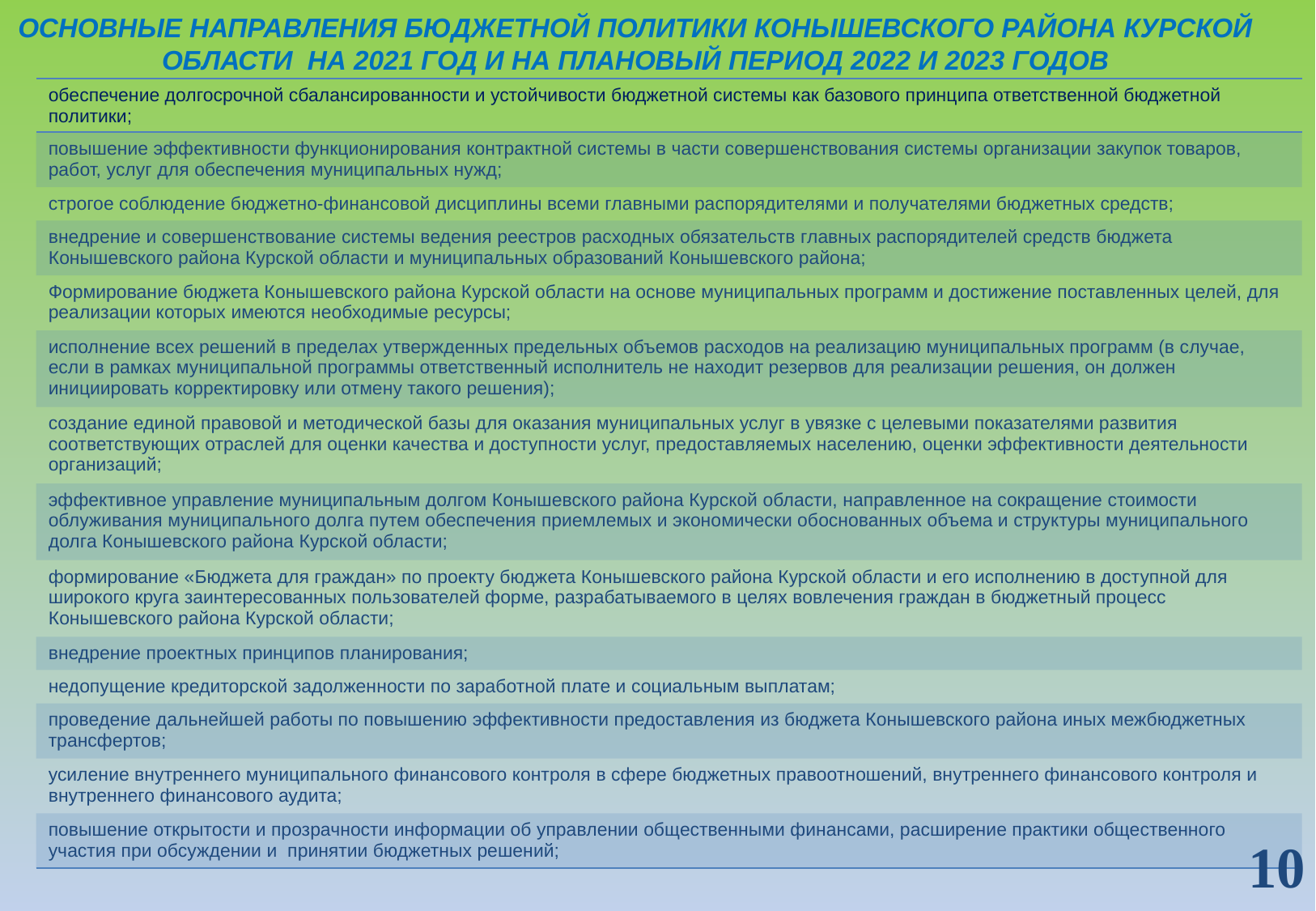

ОСНОВНЫЕ НАПРАВЛЕНИЯ БЮДЖЕТНОЙ ПОЛИТИКИ КОНЫШЕВСКОГО РАЙОНА КУРСКОЙ ОБЛАСТИ  НА 2021 ГОД И НА ПЛАНОВЫЙ ПЕРИОД 2022 И 2023 ГОДОВ
| обеспечение долгосрочной сбалансированности и устойчивости бюджетной системы как базового принципа ответственной бюджетной политики; |
| --- |
| повышение эффективности функционирования контрактной системы в части совершенствования системы организации закупок товаров, работ, услуг для обеспечения муниципальных нужд; |
| строгое соблюдение бюджетно-финансовой дисциплины всеми главными распорядителями и получателями бюджетных средств; |
| внедрение и совершенствование системы ведения реестров расходных обязательств главных распорядителей средств бюджета Конышевского района Курской области и муниципальных образований Конышевского района; |
| Формирование бюджета Конышевского района Курской области на основе муниципальных программ и достижение поставленных целей, для реализации которых имеются необходимые ресурсы; |
| исполнение всех решений в пределах утвержденных предельных объемов расходов на реализацию муниципальных программ (в случае, если в рамках муниципальной программы ответственный исполнитель не находит резервов для реализации решения, он должен инициировать корректировку или отмену такого решения); |
| создание единой правовой и методической базы для оказания муниципальных услуг в увязке с целевыми показателями развития соответствующих отраслей для оценки качества и доступности услуг, предоставляемых населению, оценки эффективности деятельности организаций; |
| эффективное управление муниципальным долгом Конышевского района Курской области, направленное на сокращение стоимости облуживания муниципального долга путем обеспечения приемлемых и экономически обоснованных объема и структуры муниципального долга Конышевского района Курской области; |
| формирование «Бюджета для граждан» по проекту бюджета Конышевского района Курской области и его исполнению в доступной для широкого круга заинтересованных пользователей форме, разрабатываемого в целях вовлечения граждан в бюджетный процесс Конышевского района Курской области; |
| внедрение проектных принципов планирования; |
| недопущение кредиторской задолженности по заработной плате и социальным выплатам; |
| проведение дальнейшей работы по повышению эффективности предоставления из бюджета Конышевского района иных межбюджетных трансфертов; |
| усиление внутреннего муниципального финансового контроля в сфере бюджетных правоотношений, внутреннего финансового контроля и внутреннего финансового аудита; |
| повышение открытости и прозрачности информации об управлении общественными финансами, расширение практики общественного участия при обсуждении и принятии бюджетных решений; |

10